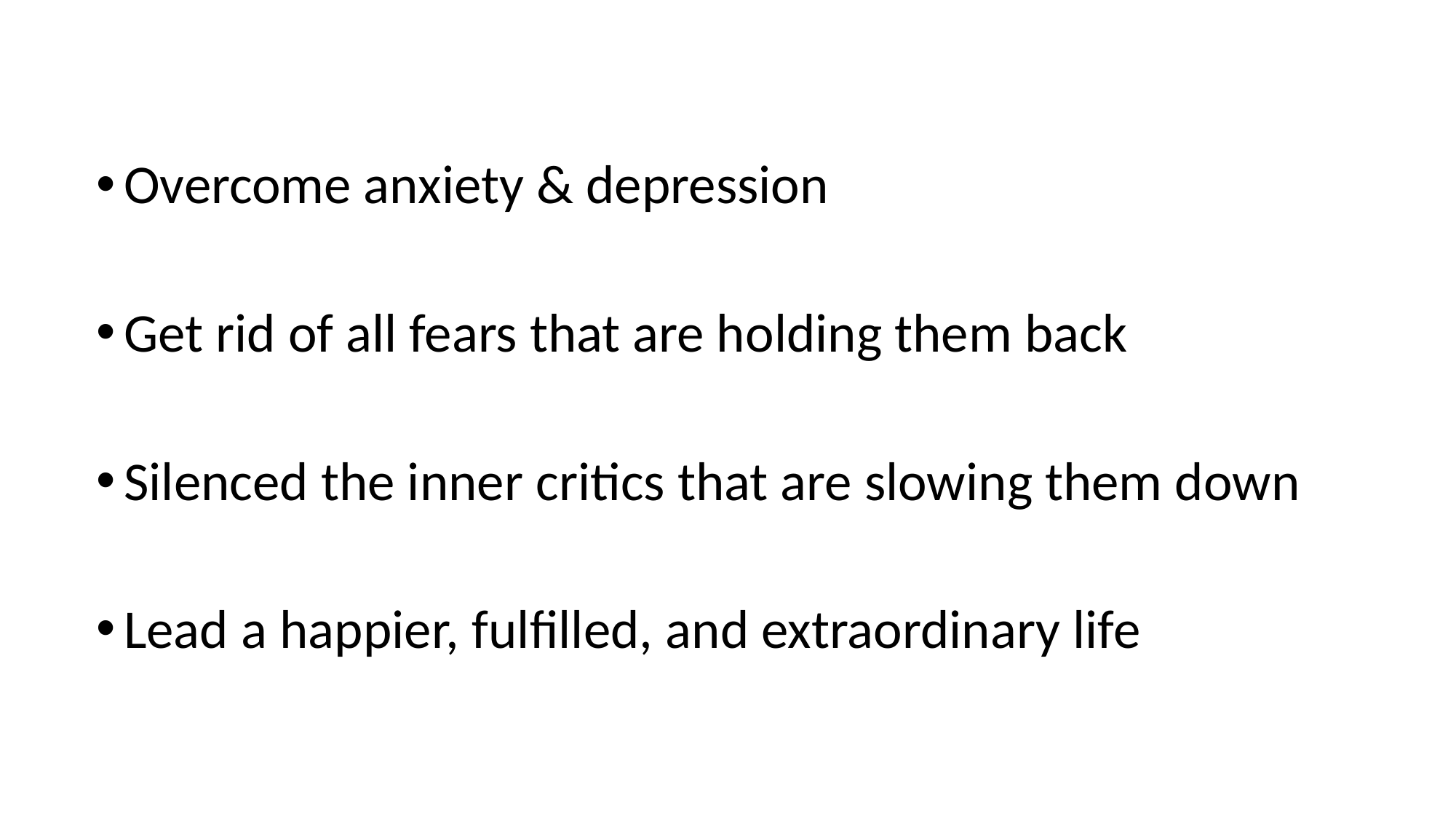

Overcome anxiety & depression

Get rid of all fears that are holding them back

Silenced the inner critics that are slowing them down

Lead a happier, fulfilled, and extraordinary life